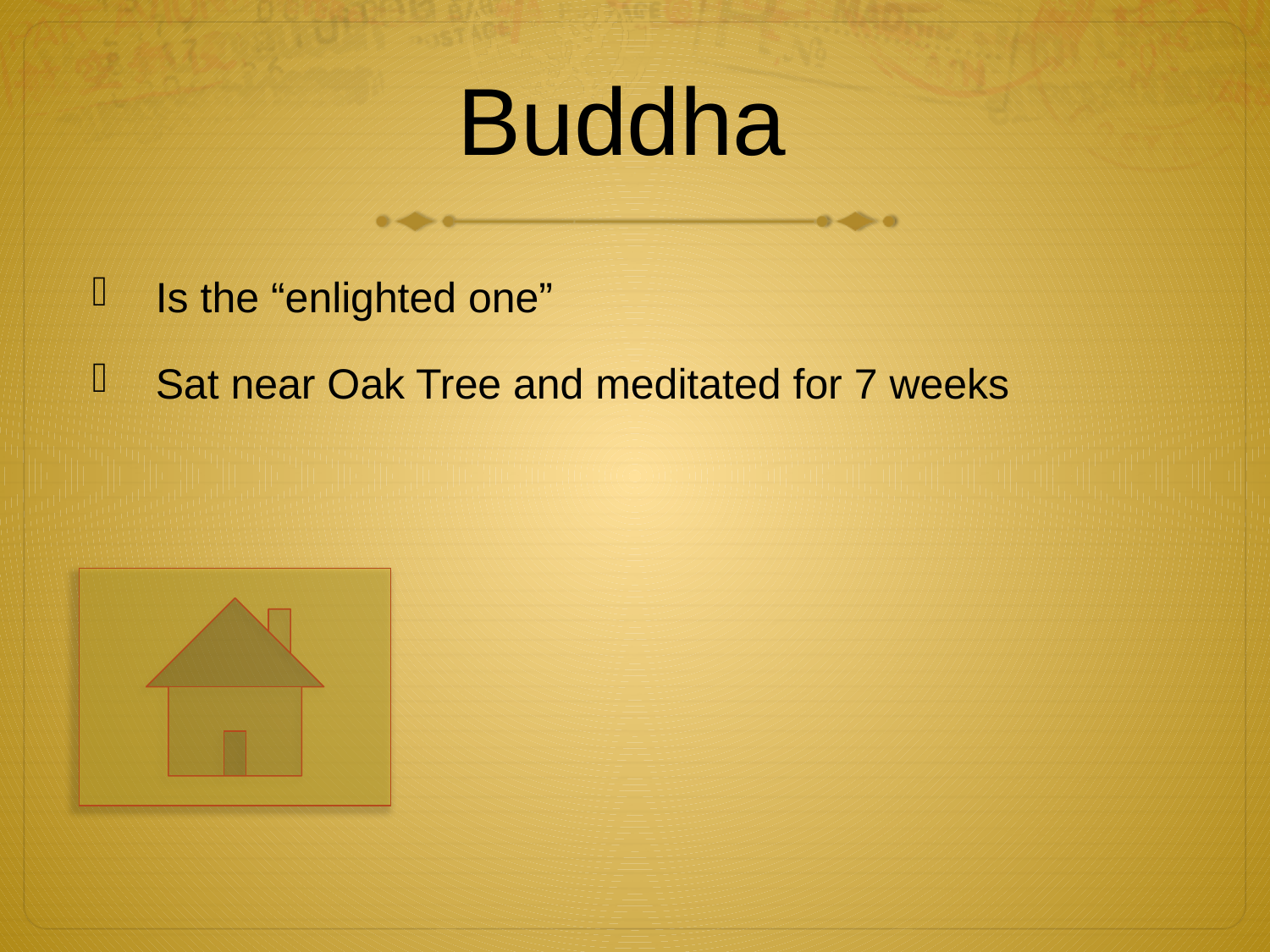

# Buddha
Is the “enlighted one”
Sat near Oak Tree and meditated for 7 weeks